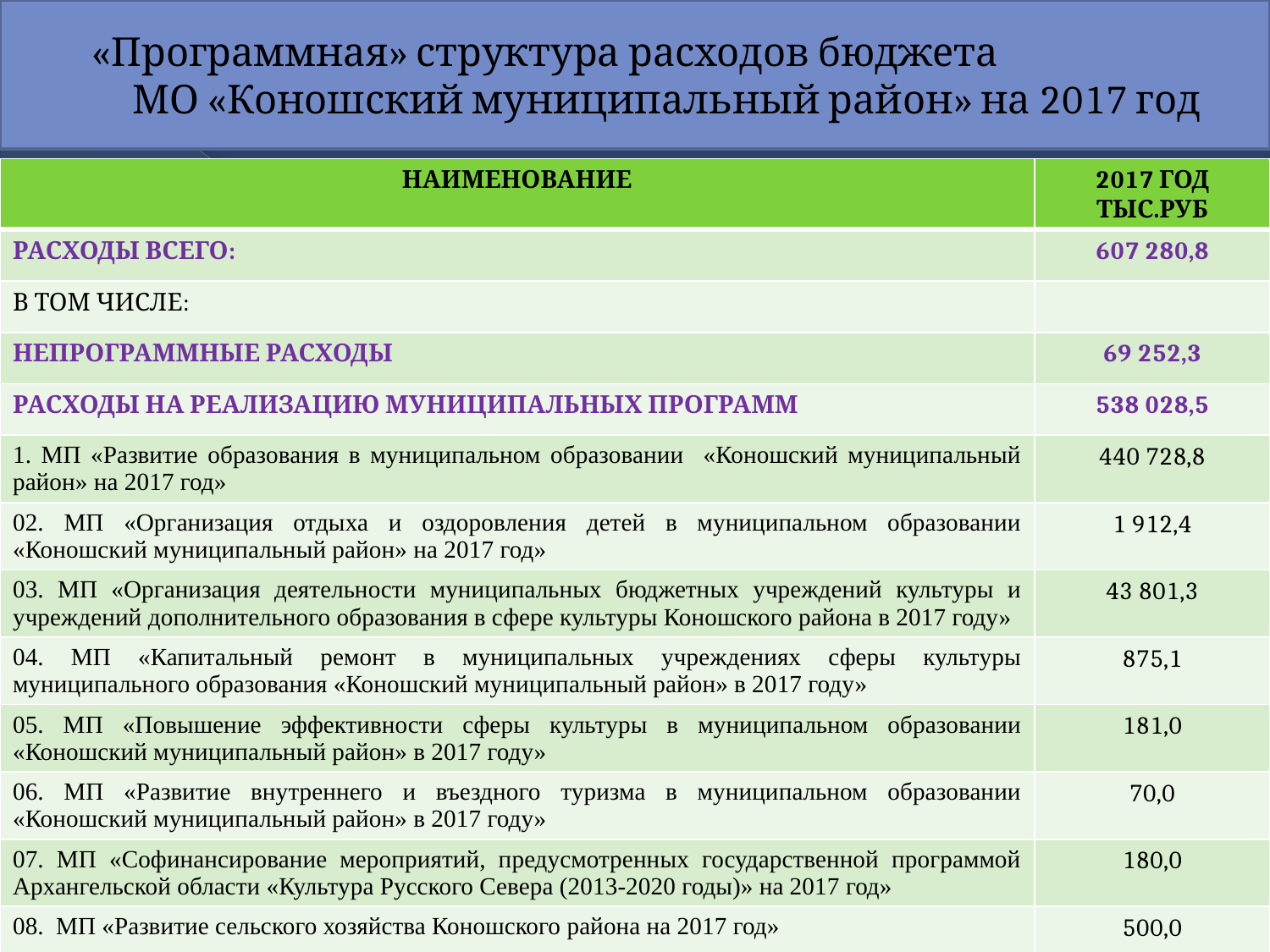

# «Программная» структура расходов бюджета                             МО «Коношский муниципальный район» на 2017 год
| НАИМЕНОВАНИЕ | 2017 ГОД ТЫС.РУБ |
| --- | --- |
| РАСХОДЫ ВСЕГО: | 607 280,8 |
| В ТОМ ЧИСЛЕ: |  |
| НЕПРОГРАММНЫЕ РАСХОДЫ | 69 252,3 |
| РАСХОДЫ НА РЕАЛИЗАЦИЮ МУНИЦИПАЛЬНЫХ ПРОГРАММ | 538 028,5 |
| 1. МП «Развитие образования в муниципальном образовании «Коношский муниципальный район» на 2017 год» | 440 728,8 |
| 02. МП «Организация отдыха и оздоровления детей в муниципальном образовании «Коношский муниципальный район» на 2017 год» | 1 912,4 |
| 03. МП «Организация деятельности муниципальных бюджетных учреждений культуры и учреждений дополнительного образования в сфере культуры Коношского района в 2017 году» | 43 801,3 |
| 04. МП «Капитальный ремонт в муниципальных учреждениях сферы культуры муниципального образования «Коношский муниципальный район» в 2017 году» | 875,1 |
| 05. МП «Повышение эффективности сферы культуры в муниципальном образовании «Коношский муниципальный район» в 2017 году» | 181,0 |
| 06. МП «Развитие внутреннего и въездного туризма в муниципальном образовании «Коношский муниципальный район» в 2017 году» | 70,0 |
| 07. МП «Софинансирование мероприятий, предусмотренных государственной программой Архангельской области «Культура Русского Севера (2013-2020 годы)» на 2017 год» | 180,0 |
| 08. МП «Развитие сельского хозяйства Коношского района на 2017 год» | 500,0 |
| 09. МП «Гражданская оборона, защита населения и территорий от чрезвычайных ситуаций природного и техногенного характера и снижение рисков их возникновения» муниципального образования «Коношский муниципальный район» на 2017 год | 650,0 |
| 10. МП «Поддержка и развитие малого предпринимательства в муниципальном образовании «Коношский муниципальный район»на 2017 год» | 300,0 |
| 11. МП «Обеспечение регулярных пассажирских перевозок на территории муниципального образования «Коношский муниципальный район» на 2017 год» | 397,0 |
| 12. МП «Развитие территориального общественного самоуправления в муниципальном образовании «Коношский муниципальный район» на 2017 год» | 423,9 |
| 13. МП «Разработка генеральных планов и правил землепользования и застройки сельских поселений в 2017-2018 гг.» | 610,0 |
| 14. МП «Устойчивое развитие сельских территорий Коношского района на 2017 год» | 500,0 |
| 15. МП «Энергосбережение и повышение энергетической эффективности МО «Коношский муниципальный район» на 2014-2020 годы» | 100,0 |
| 16. МП «Проведение мероприятий по энергосбережению и повышению энергетической эффективности в администрации муниципального образования «Коношский муниципальный район»на 2017 год | 49,5 |
| 17. МП «Развитие жилищно-коммунального хозяйства муниципального образования «Коношский муниципальный район» на 2017 год | 2 397,7 |
| 18. МП «Строительство средней общеобразовательной школы на 500 мест в п.Коноша на 2017-2018 годы» | 2 500,0 |
| 19. МП «Строительство физкультурно-оздоровительного комплекса в п.Коноша в 2017 году» | 1 600,0 |
| 20. МП «Совершенствование и развитие муниципальной службы в администрации муниципального образования «Коношский муниципальный район»на 2017 год» | 30,0 |
| 21. МП «Развитие дорожной сети, повышение безопасности дорожного движения в муниципальном образовании «Коношский муниципальный район»на 2017 год | 10 730,1 |
| 22. МП «Дом для молодой семьи в муниципальном образовании«Коношский муниципальный район»на 2017 год» | 200,0 |
| 23. МП «Предоставление земельных участков многодетным гражданам на территории Коношского района в 2017 году» | 25,0 |
| 24. МП «Профилактика безнадзорности и правонарушений несовершеннолетних на территории муниципального образования «Коношский муниципальный район» на 2017 год» | 40,0 |
| 25. МП «Развитие массовой физической культуры и спорта в Коношском районе на 2017 год» | 170,0 |
| 26. МП «Территория молодежи - территория развития Коношского района на 2017 год» | 100,0 |
| 27. МП «Развитие архивного дела в муниципальном образовании «Коношский муниципальный район» на 2017 год» | 50,0 |
| 28. МП МО «Коношский муниципальный район» «Управление муниципальными финансами и муниципальным долгом на 2017 год» | 27 118,7 |
| 29. МП«Социализация детей-сирот и детей, оставшихся без попечения родителей, на 2017 год» | 1 584,6 |
| 30. МП муниципального образования «Коношский муниципальный район» «Доступная среда» на 2017 год | 24,0 |
| 31. МП «Улучшение условий и охрана труда в муниципальном образовании «Коношский муниципальный район» на 2017 год» | 3,0 |
| 32. МП «Трудовая молодежь Коношского района на 2017 год» | 156,4 |
| 33. МП «О привлечении к участию и оказание поддержки гражданам и их объединениям в обеспечении охраны общественного порядка, создание условий для деятельности народных дружин на территории муниципального образования «Коношский муниципальный район» на 2017 год» | 20,0 |